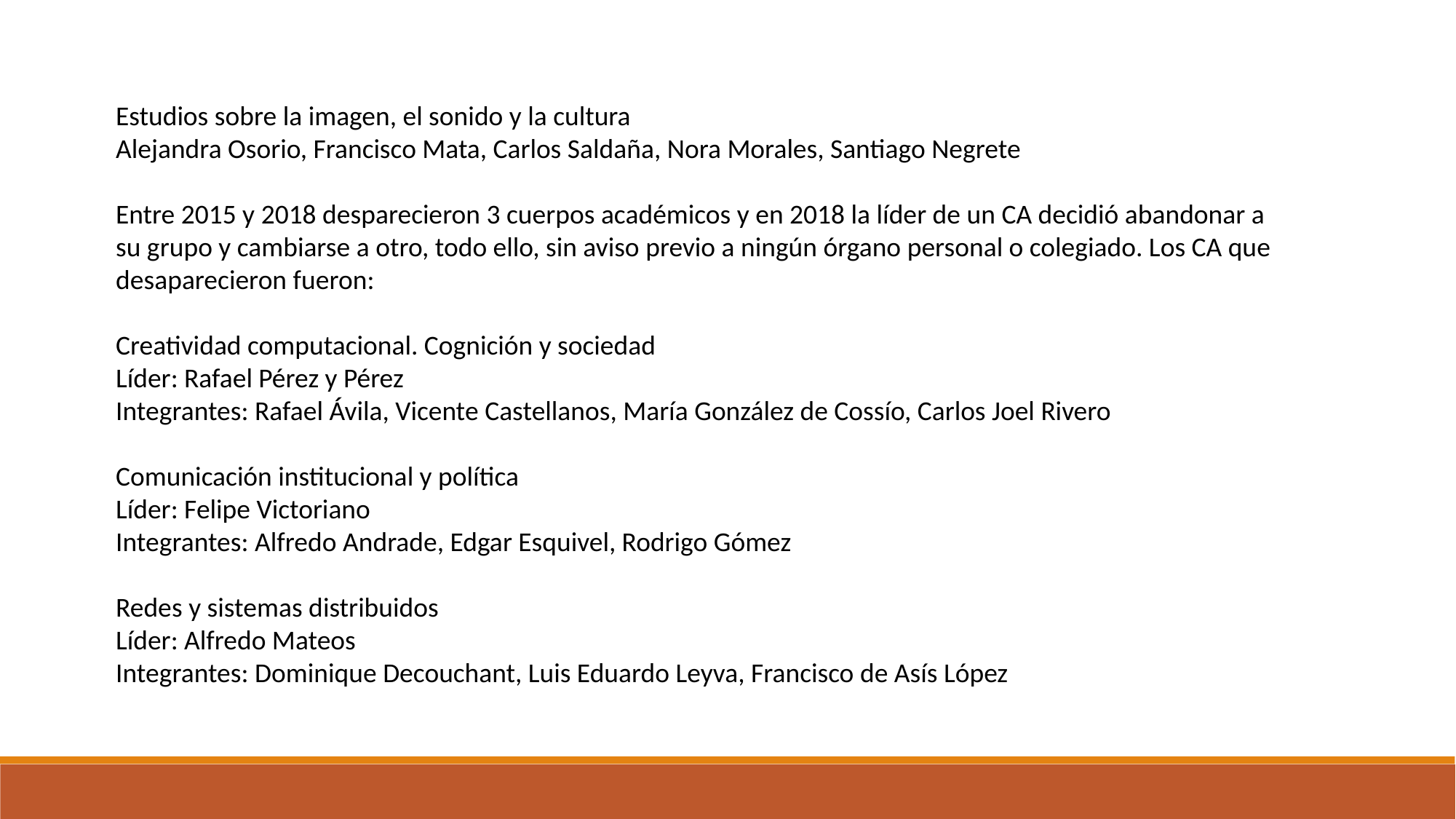

Estudios sobre la imagen, el sonido y la cultura
Alejandra Osorio, Francisco Mata, Carlos Saldaña, Nora Morales, Santiago Negrete

Entre 2015 y 2018 desparecieron 3 cuerpos académicos y en 2018 la líder de un CA decidió abandonar a su grupo y cambiarse a otro, todo ello, sin aviso previo a ningún órgano personal o colegiado. Los CA que desaparecieron fueron:

Creatividad computacional. Cognición y sociedad
Líder: Rafael Pérez y Pérez
Integrantes: Rafael Ávila, Vicente Castellanos, María González de Cossío, Carlos Joel Rivero

Comunicación institucional y política
Líder: Felipe Victoriano
Integrantes: Alfredo Andrade, Edgar Esquivel, Rodrigo Gómez

Redes y sistemas distribuidos
Líder: Alfredo Mateos
Integrantes: Dominique Decouchant, Luis Eduardo Leyva, Francisco de Asís López